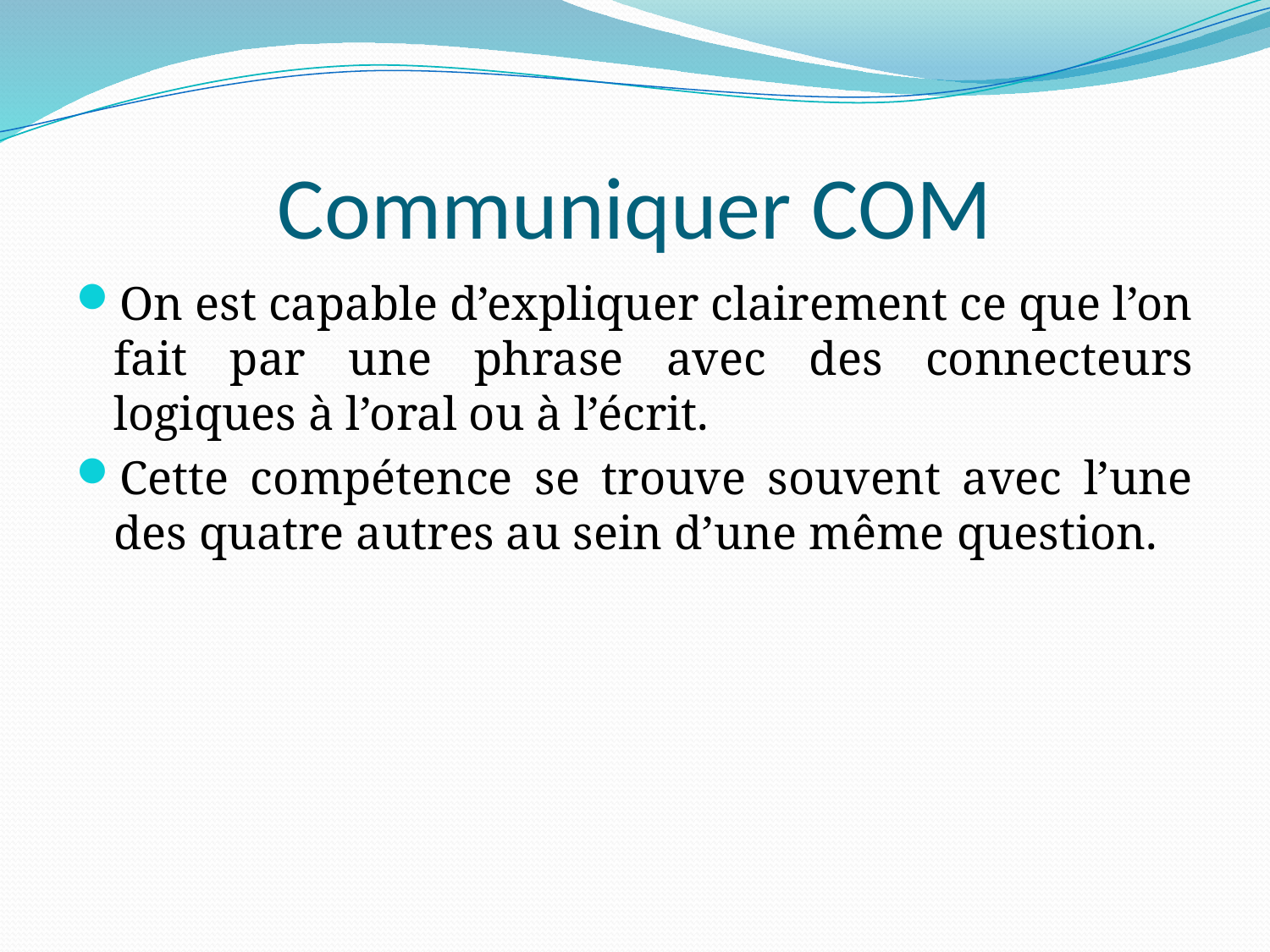

# Communiquer COM
On est capable d’expliquer clairement ce que l’on fait par une phrase avec des connecteurs logiques à l’oral ou à l’écrit.
Cette compétence se trouve souvent avec l’une des quatre autres au sein d’une même question.